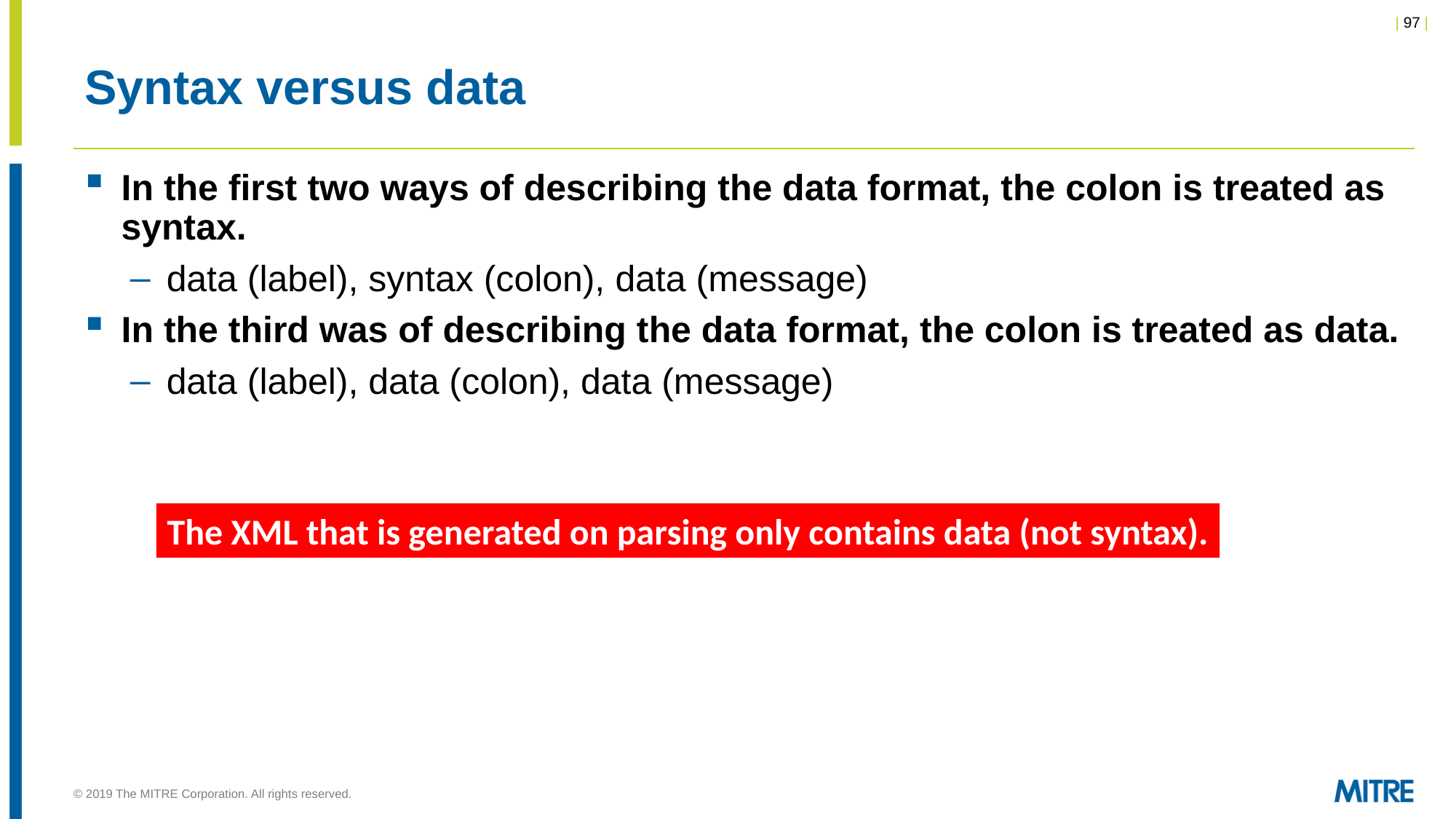

# Syntax versus data
In the first two ways of describing the data format, the colon is treated as syntax.
data (label), syntax (colon), data (message)
In the third was of describing the data format, the colon is treated as data.
data (label), data (colon), data (message)
The XML that is generated on parsing only contains data (not syntax).
© 2019 The MITRE Corporation. All rights reserved.